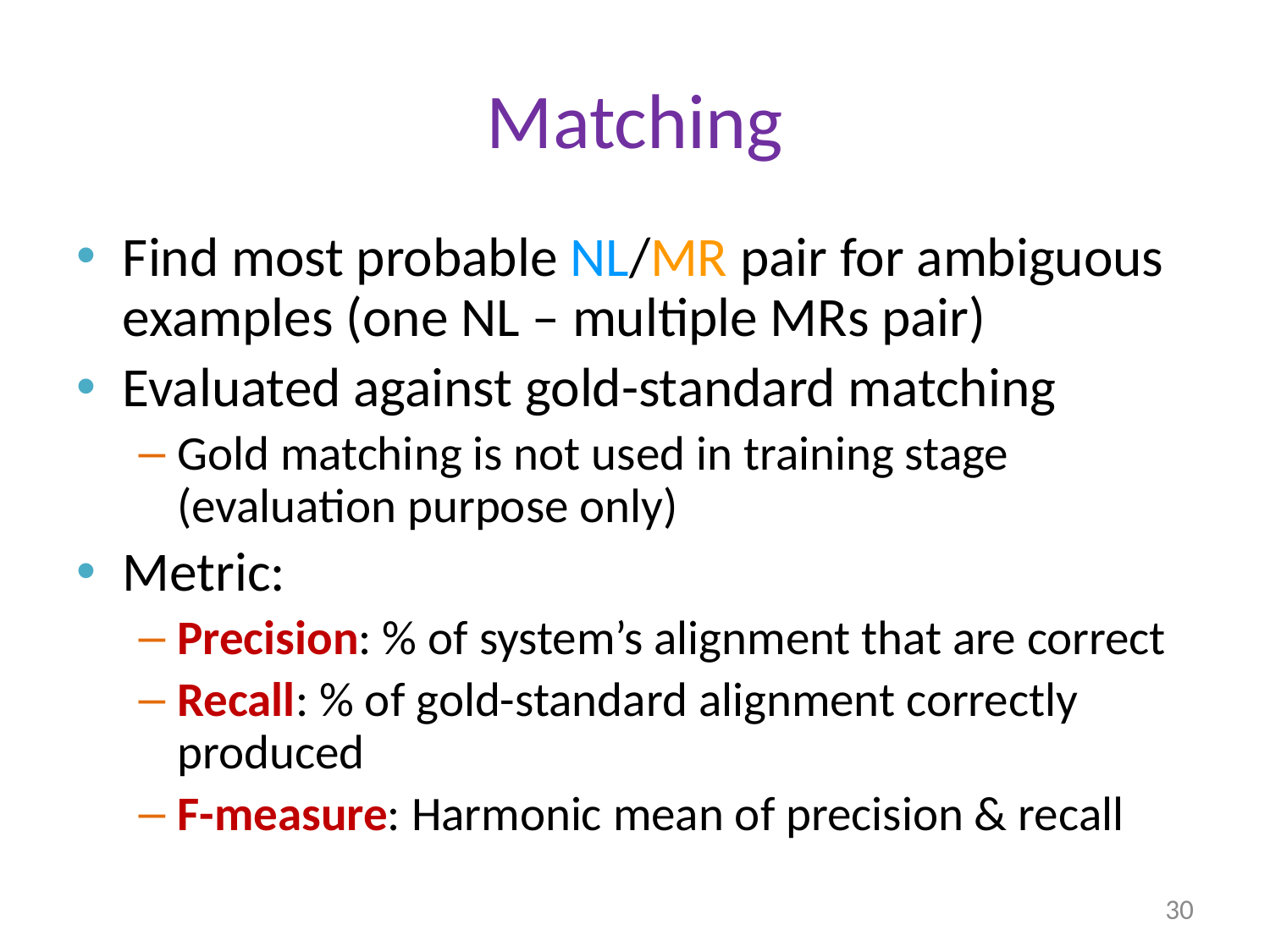

# Matching
Find most probable NL/MR pair for ambiguous examples (one NL – multiple MRs pair)
Evaluated against gold-standard matching
Gold matching is not used in training stage (evaluation purpose only)
Metric:
Precision: % of system’s alignment that are correct
Recall: % of gold-standard alignment correctly produced
F-measure: Harmonic mean of precision & recall
30